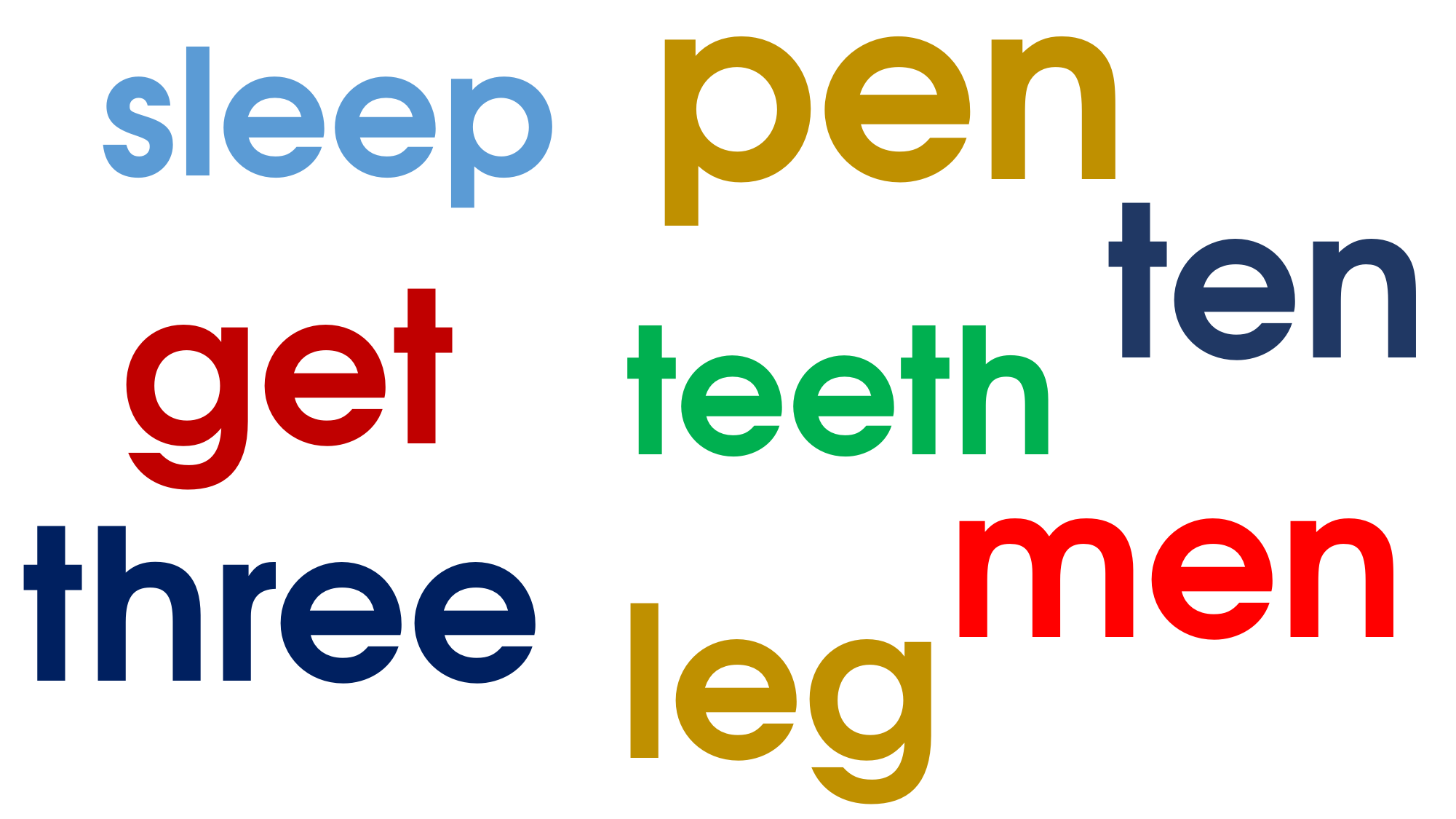

pen
sleep
ten
get
teeth
men
three
leg